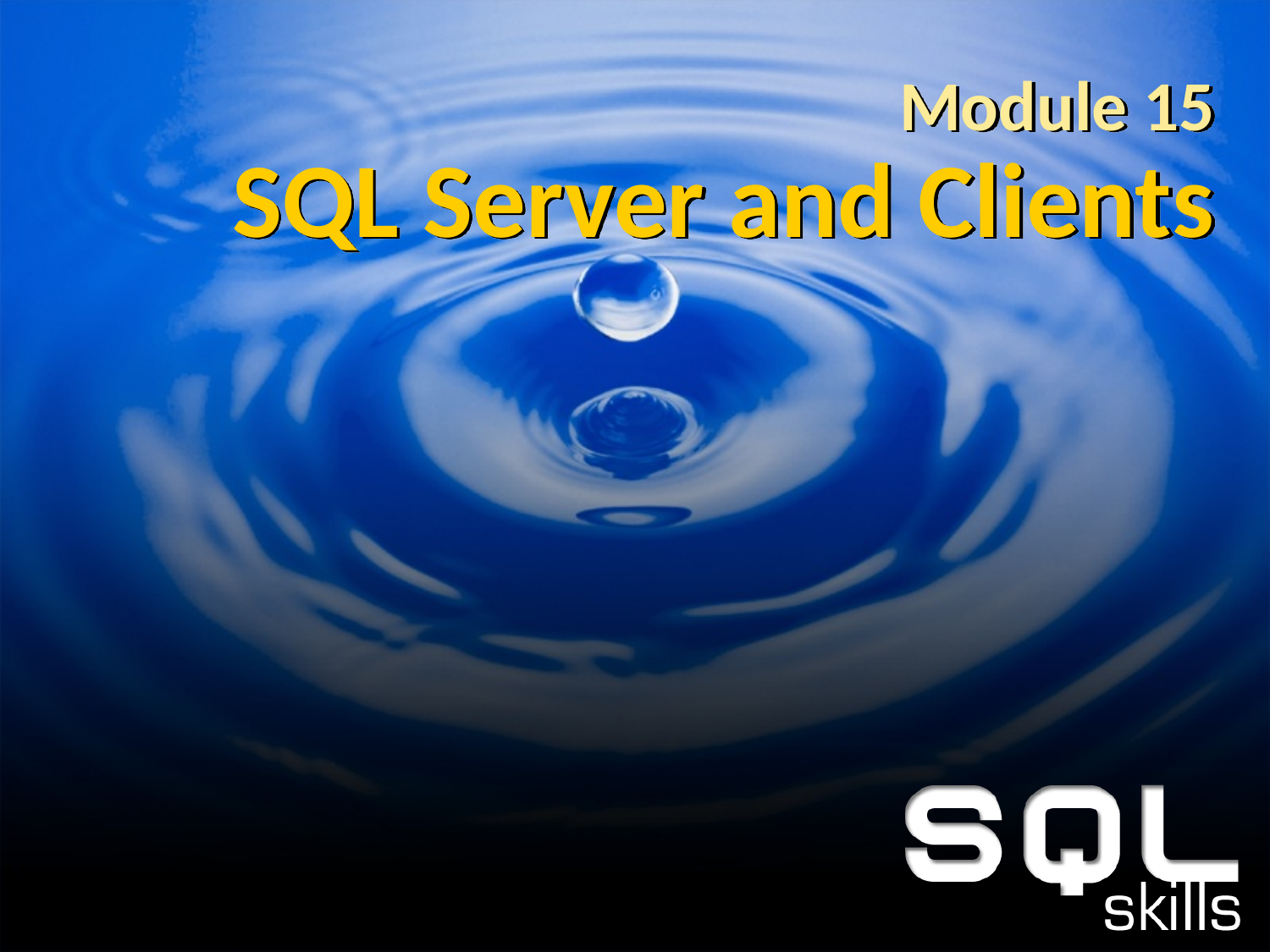

# Module 15 SQL Server and Clients